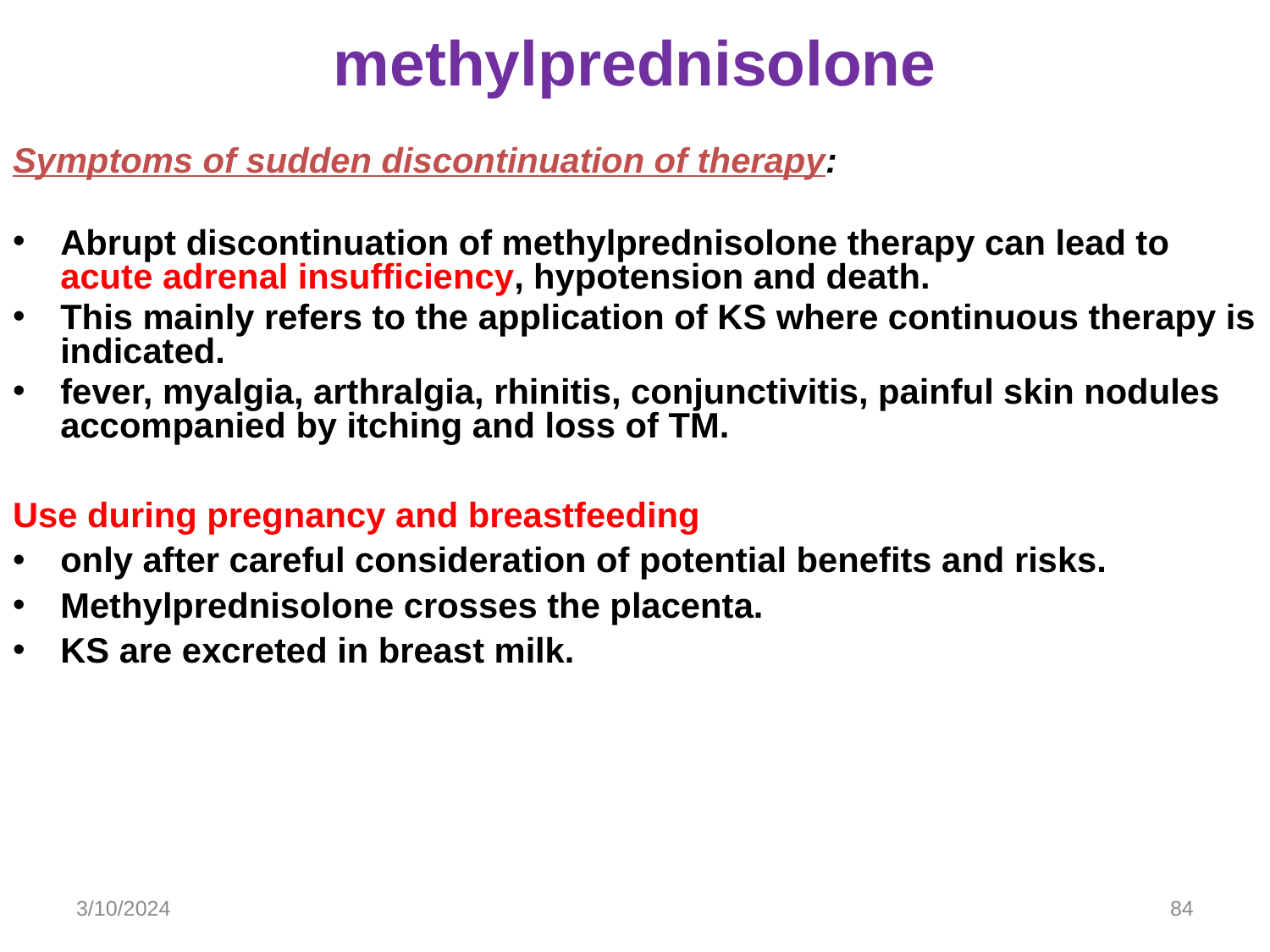

# methylprednisolone
Symptoms of sudden discontinuation of therapy:

Abrupt discontinuation of methylprednisolone therapy can lead to acute adrenal insufficiency, hypotension and death.
This mainly refers to the application of KS where continuous therapy is indicated.
fever, myalgia, arthralgia, rhinitis, conjunctivitis, painful skin nodules accompanied by itching and loss of TM.

Use during pregnancy and breastfeeding
only after careful consideration of potential benefits and risks.
Methylprednisolone crosses the placenta.
KS are excreted in breast milk.

3/10/2024
84